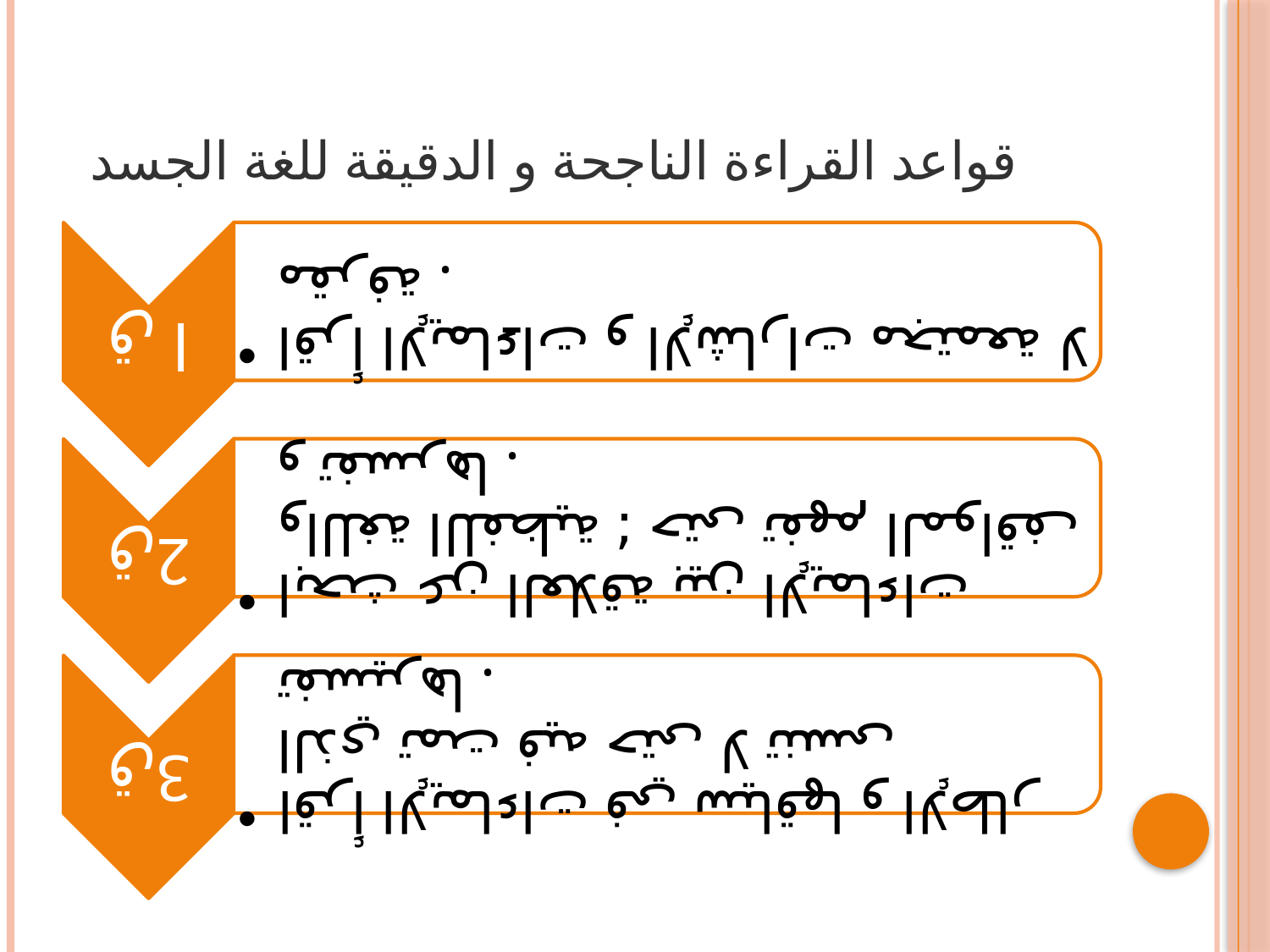

# قواعد القراءة الناجحة و الدقيقة للغة الجسد
ق ا
اقرأ الإيماءات و الإشارات مجتمعة لا مقرفة .
ق2
ابحث عن العلاقة بين الإيماءات واللغة اللفظية ؛ حتى تفهم المواقف و تفسرها .
ق3
اقرأ الإيماءات في سياقها و الإطار الذي تمت فيه حتى لا تنسى تفسيرها .